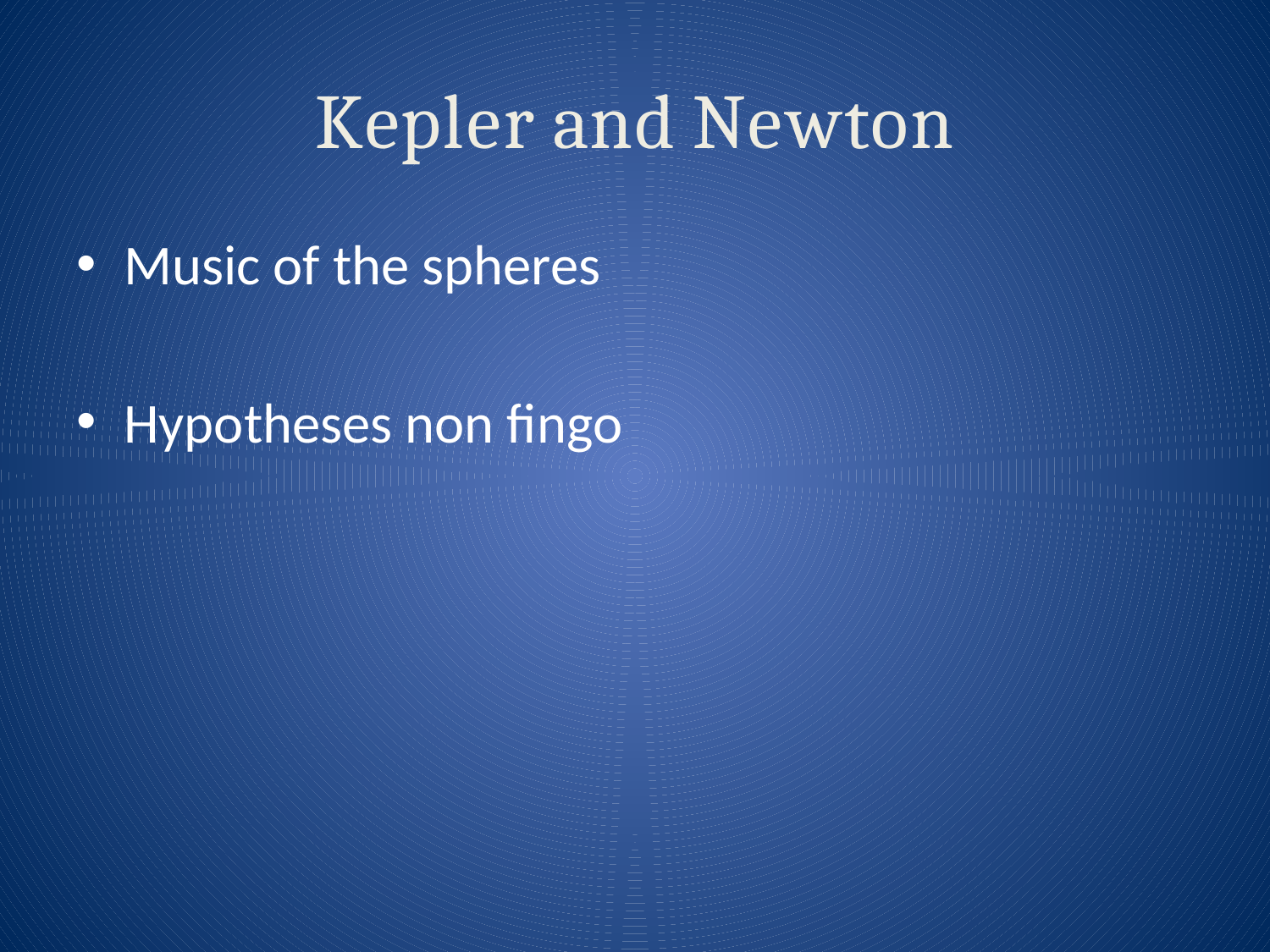

# Kepler and Newton
Music of the spheres

Hypotheses non fingo